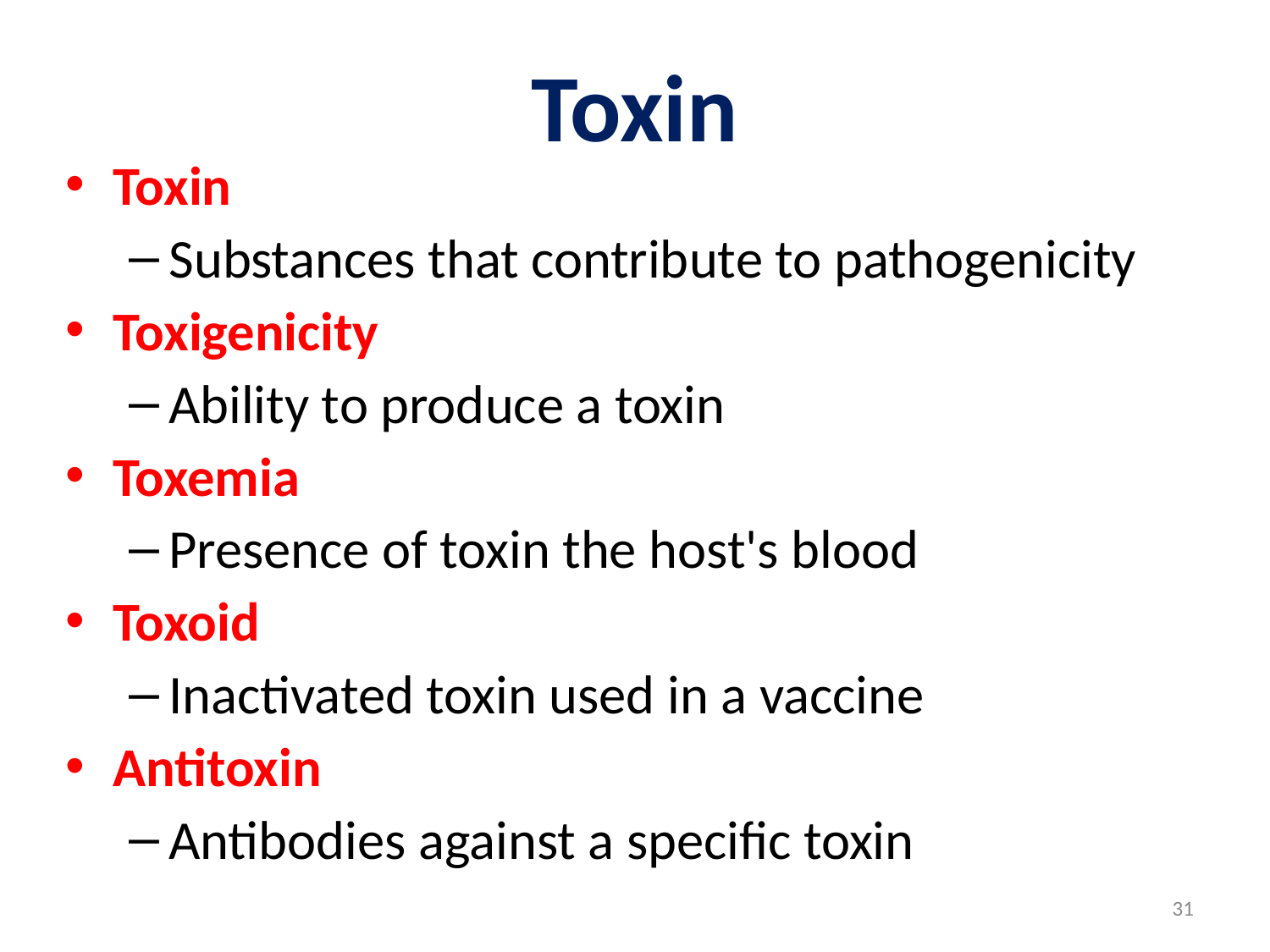

# Toxin
Toxin
Substances that contribute to pathogenicity
Toxigenicity
Ability to produce a toxin
Toxemia
Presence of toxin the host's blood
Toxoid
Inactivated toxin used in a vaccine
Antitoxin
Antibodies against a specific toxin

31